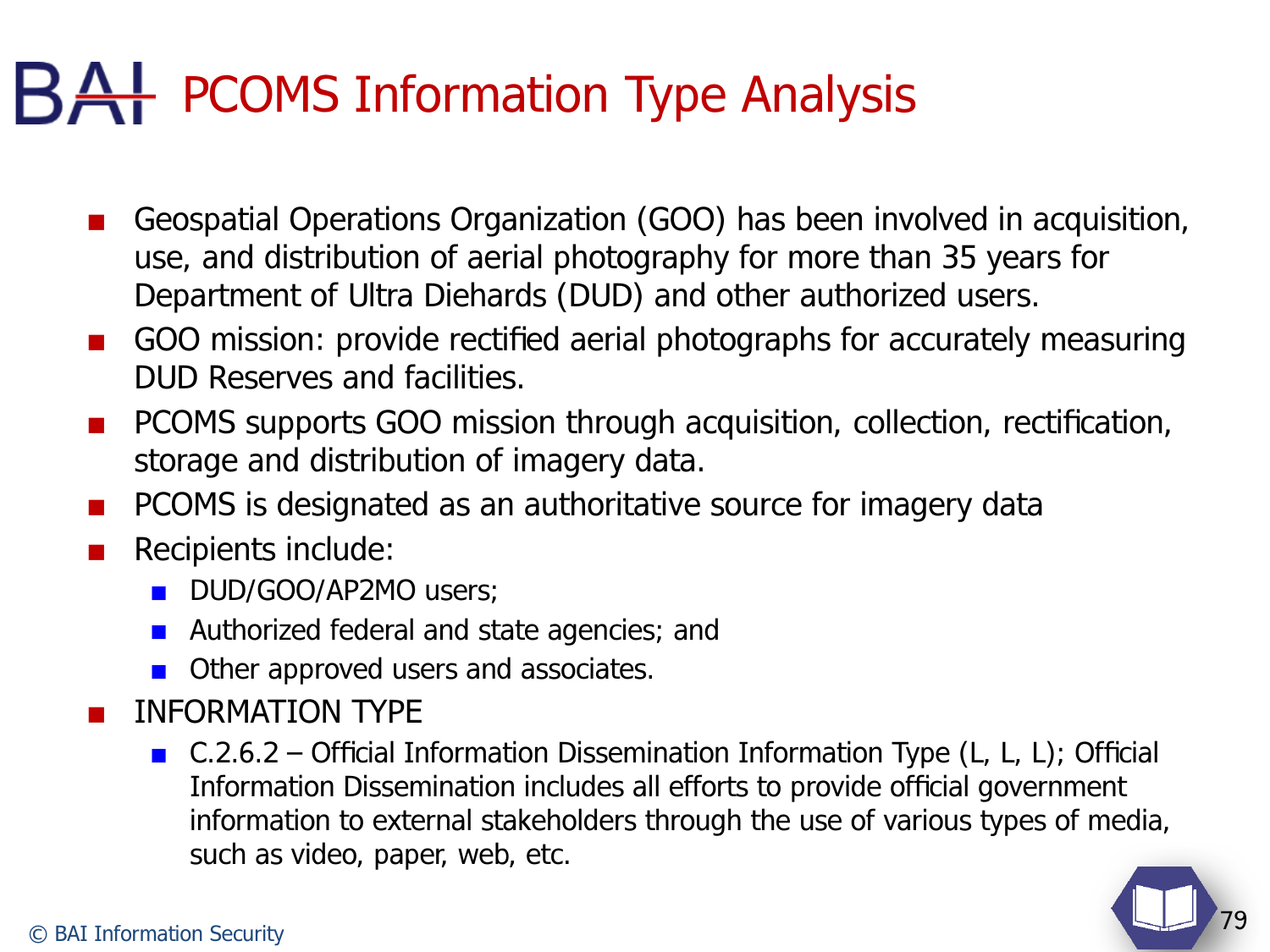

# PCOMS Information Type Analysis
Geospatial Operations Organization (GOO) has been involved in acquisition, use, and distribution of aerial photography for more than 35 years for Department of Ultra Diehards (DUD) and other authorized users.
GOO mission: provide rectified aerial photographs for accurately measuring DUD Reserves and facilities.
PCOMS supports GOO mission through acquisition, collection, rectification, storage and distribution of imagery data.
PCOMS is designated as an authoritative source for imagery data
Recipients include:
DUD/GOO/AP2MO users;
Authorized federal and state agencies; and
Other approved users and associates.
INFORMATION TYPE
C.2.6.2 – Official Information Dissemination Information Type (L, L, L); Official Information Dissemination includes all efforts to provide official government information to external stakeholders through the use of various types of media, such as video, paper, web, etc.